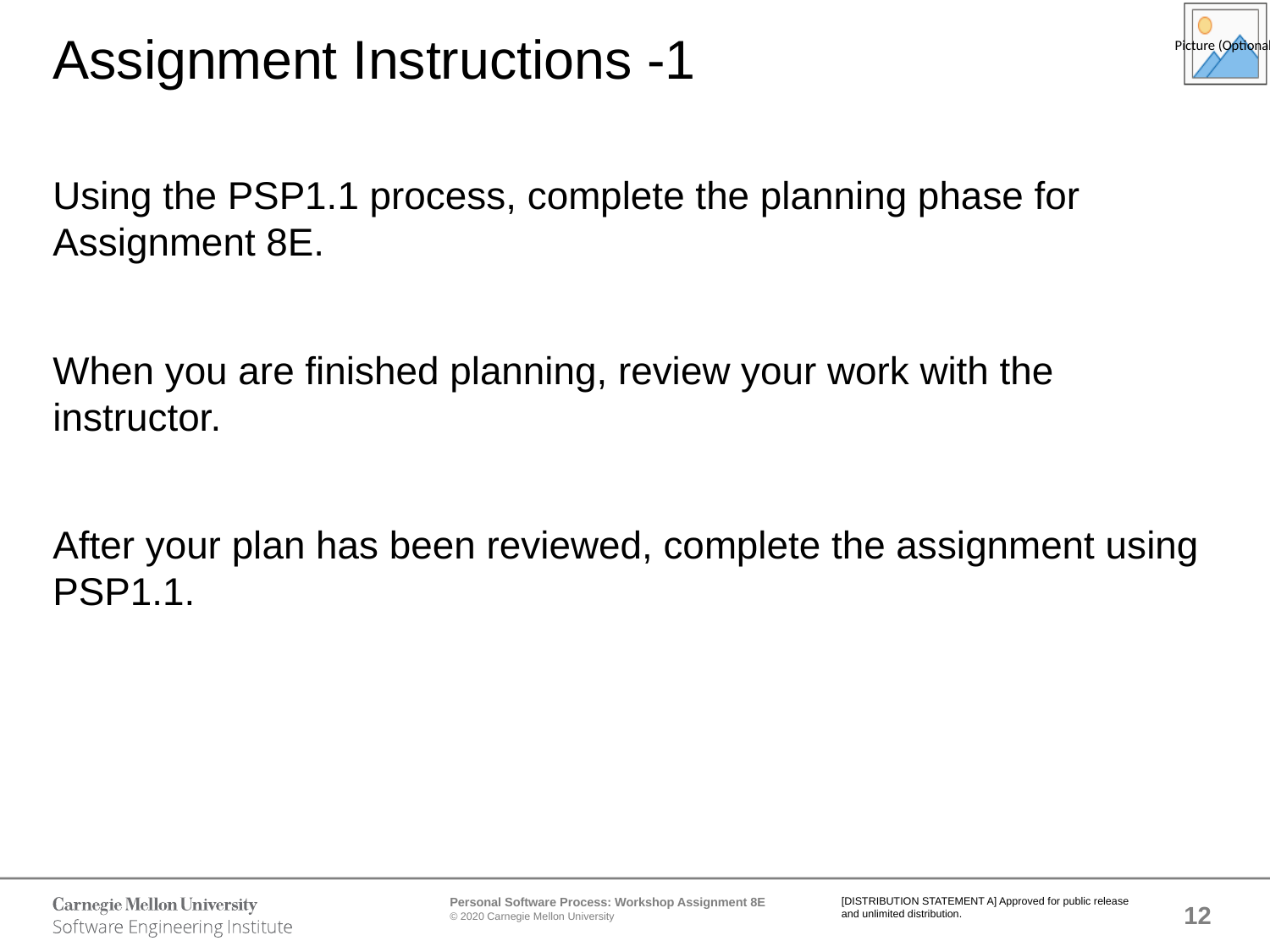

# Assignment Instructions -1
Using the PSP1.1 process, complete the planning phase for Assignment 8E.

When you are finished planning, review your work with the instructor.

After your plan has been reviewed, complete the assignment using PSP1.1.